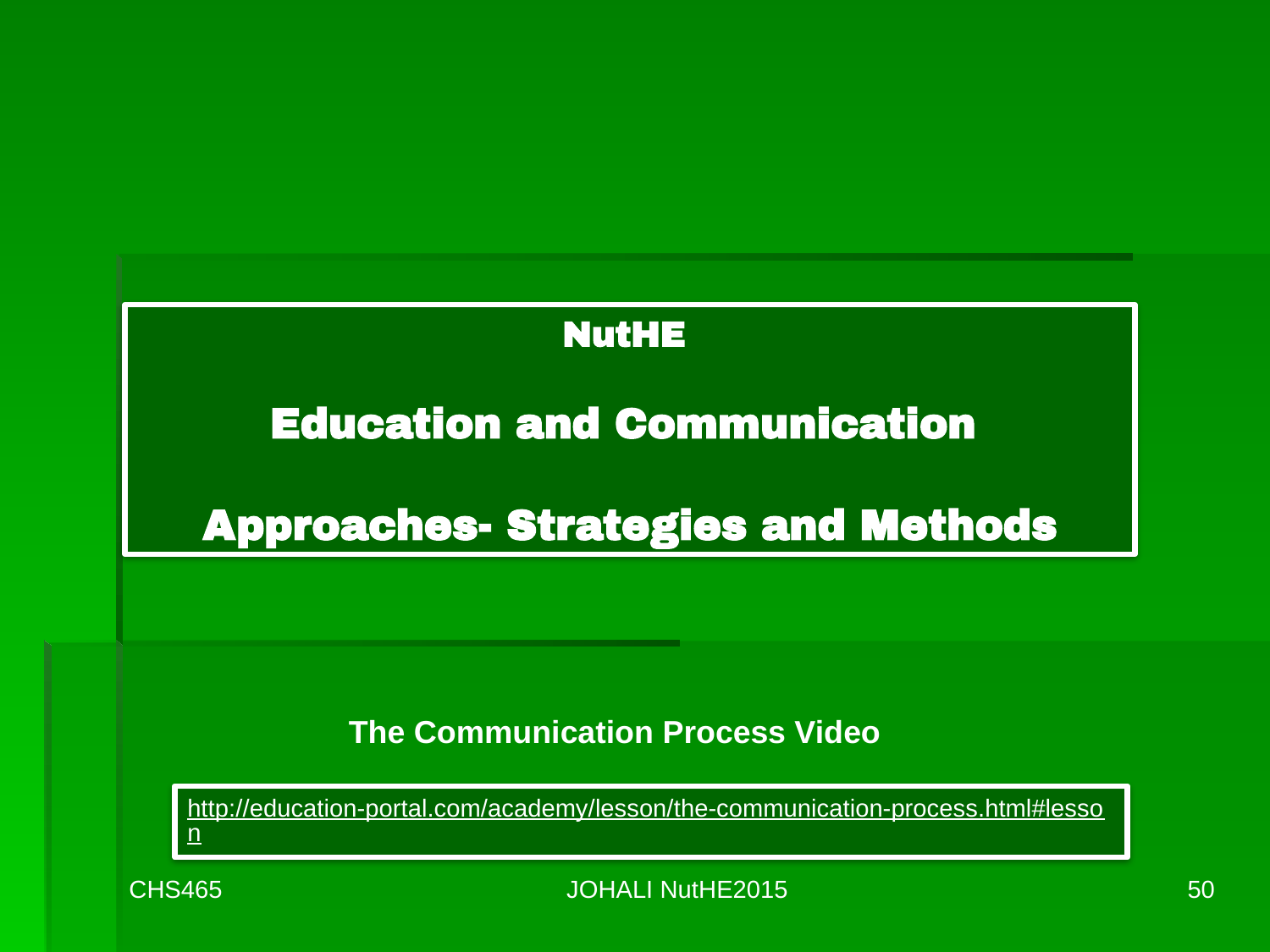

NutHE

Education and Communication

Approaches- Strategies and Methods
The Communication Process Video
http://education-portal.com/academy/lesson/the-communication-process.html#lesson
CHS465
JOHALI NutHE2015
50